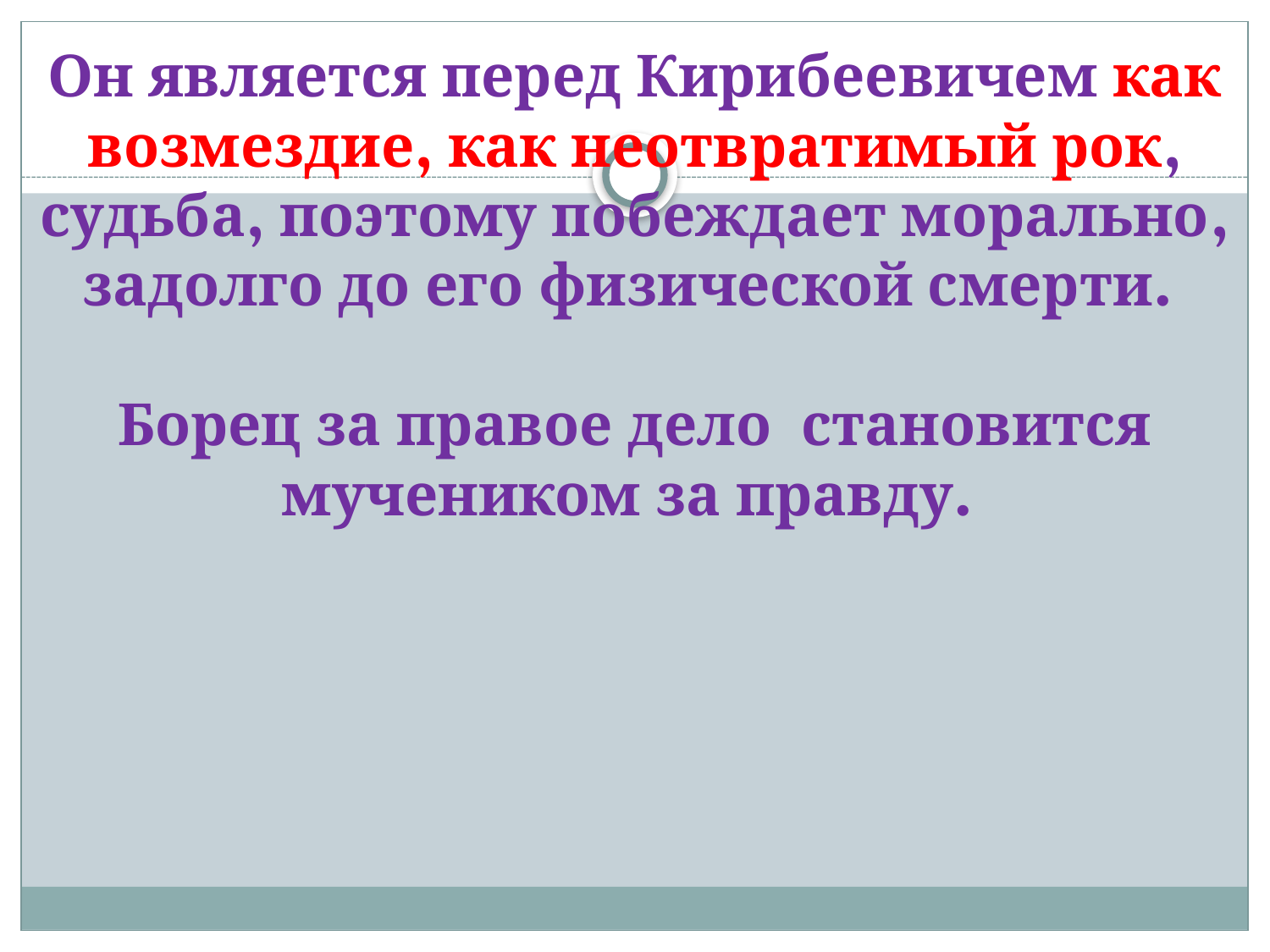

# Он является перед Кирибеевичем как возмездие, как неотвратимый рок, судьба, поэтому побеждает морально, задолго до его физической смерти. Борец за правое дело  становится мучеником за правду.